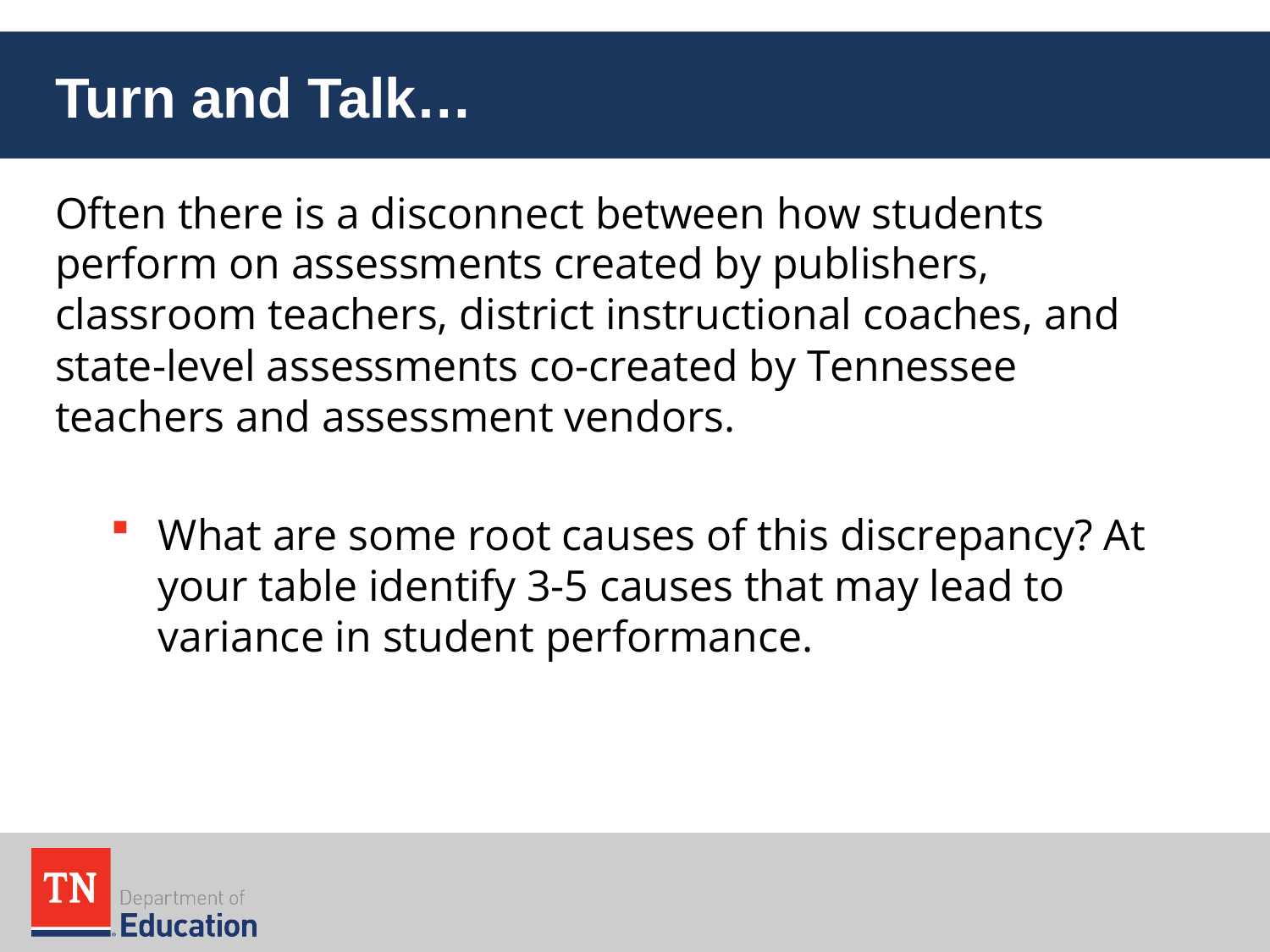

# Turn and Talk…
Often there is a disconnect between how students perform on assessments created by publishers, classroom teachers, district instructional coaches, and state-level assessments co-created by Tennessee teachers and assessment vendors.

What are some root causes of this discrepancy? At your table identify 3-5 causes that may lead to variance in student performance.